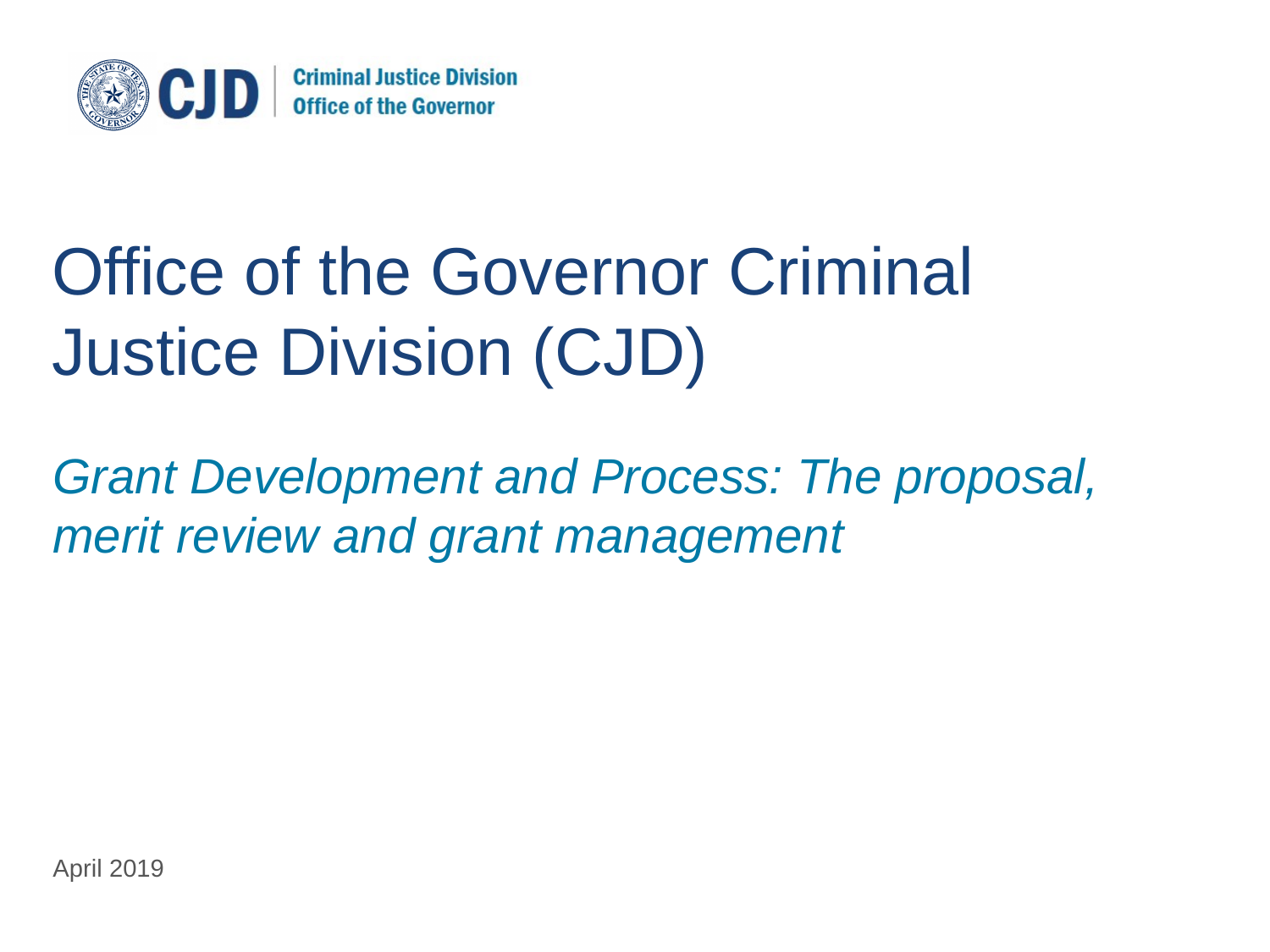

# Office of the Governor Criminal Justice Division (CJD)
Grant Development and Process: The proposal, merit review and grant management
April 2019